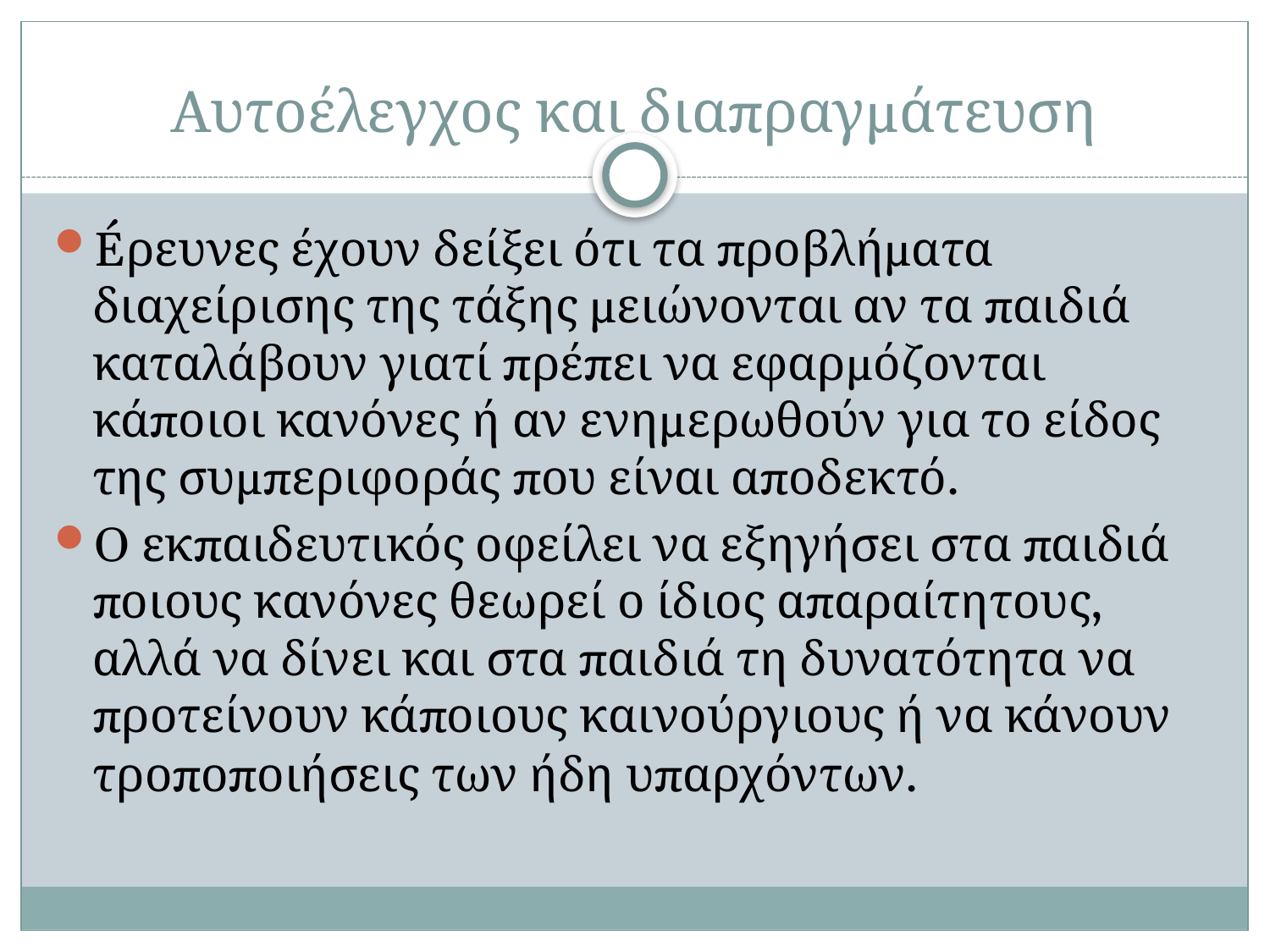

# Αυτοέλεγχος και διαπραγμάτευση
Έρευνες έχουν δείξει ότι τα προβλήματα διαχείρισης της τάξης μειώνονται αν τα παιδιά καταλάβουν γιατί πρέπει να εφαρμόζονται κάποιοι κανόνες ή αν ενημερωθούν για το είδος της συμπεριφοράς που είναι αποδεκτό.
Ο εκπαιδευτικός οφείλει να εξηγήσει στα παιδιά ποιους κανόνες θεωρεί ο ίδιος απαραίτητους, αλλά να δίνει και στα παιδιά τη δυνατότητα να προτείνουν κάποιους καινούργιους ή να κάνουν τροποποιήσεις των ήδη υπαρχόντων.